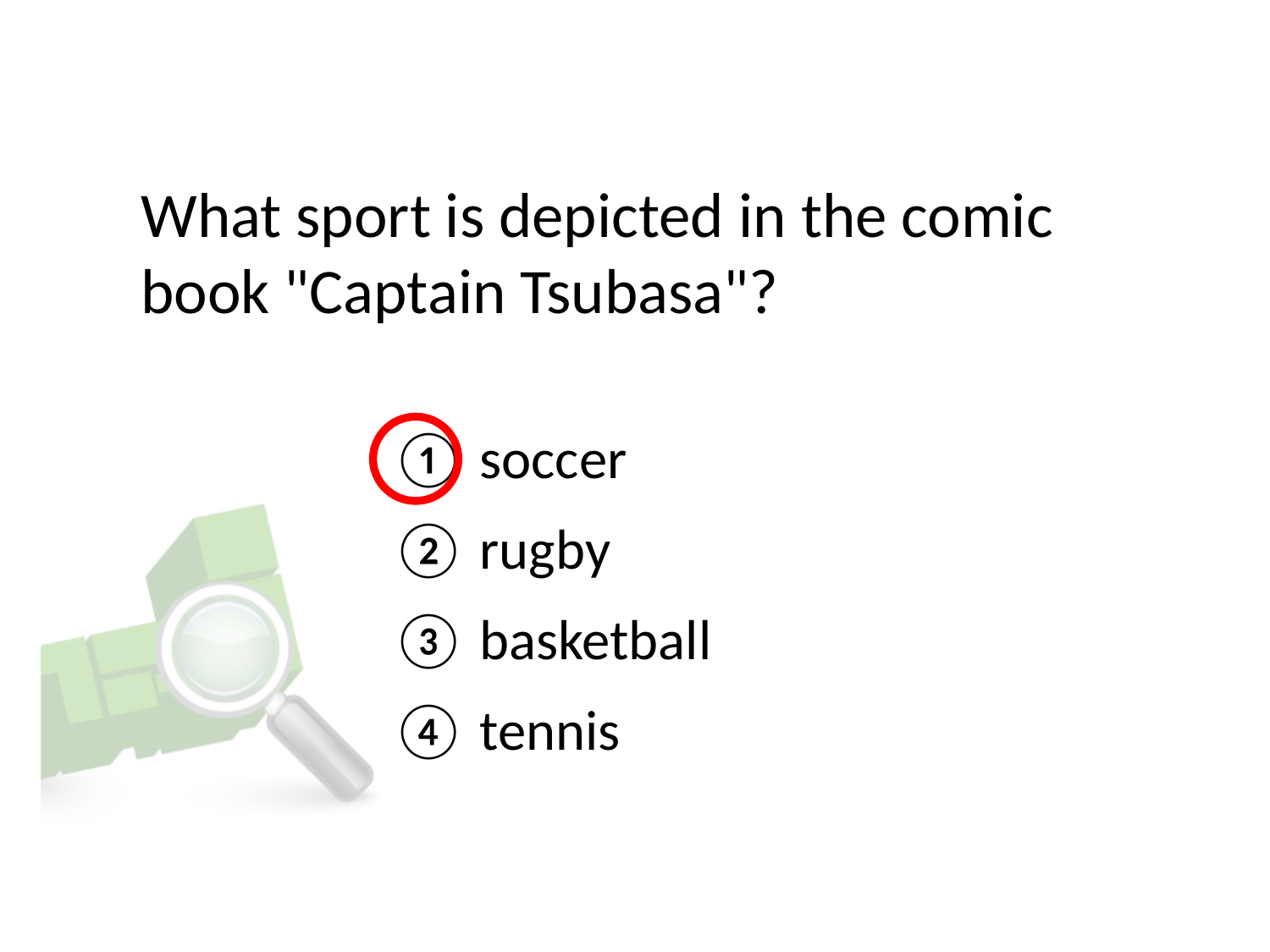

# What sport is depicted in the comic book "Captain Tsubasa"?
① soccer
② rugby
③ basketball
④ tennis